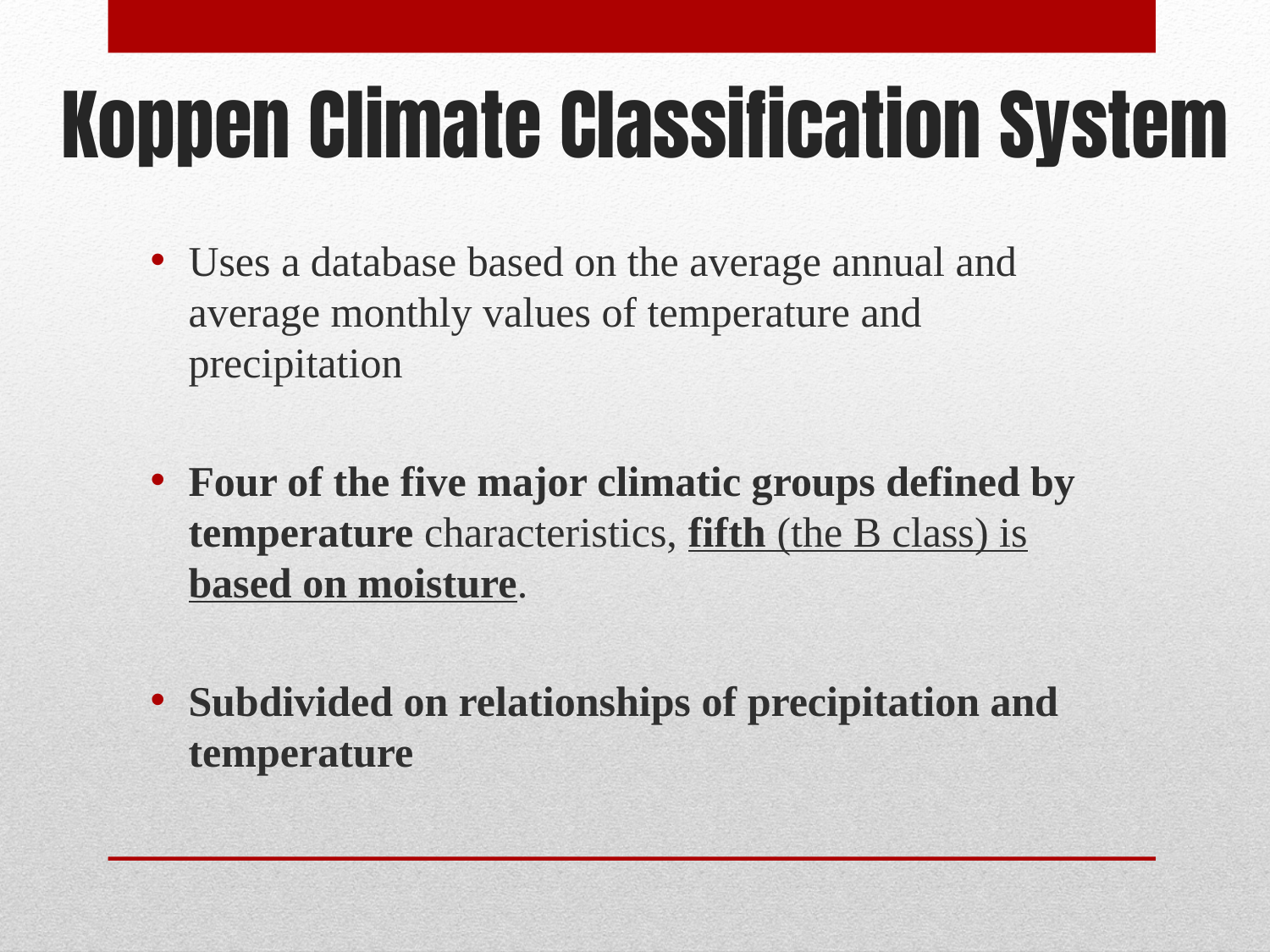

Koppen Climate Classification System
Uses a database based on the average annual and average monthly values of temperature and precipitation

Four of the five major climatic groups defined by temperature characteristics, fifth (the B class) is based on moisture.

Subdivided on relationships of precipitation and temperature